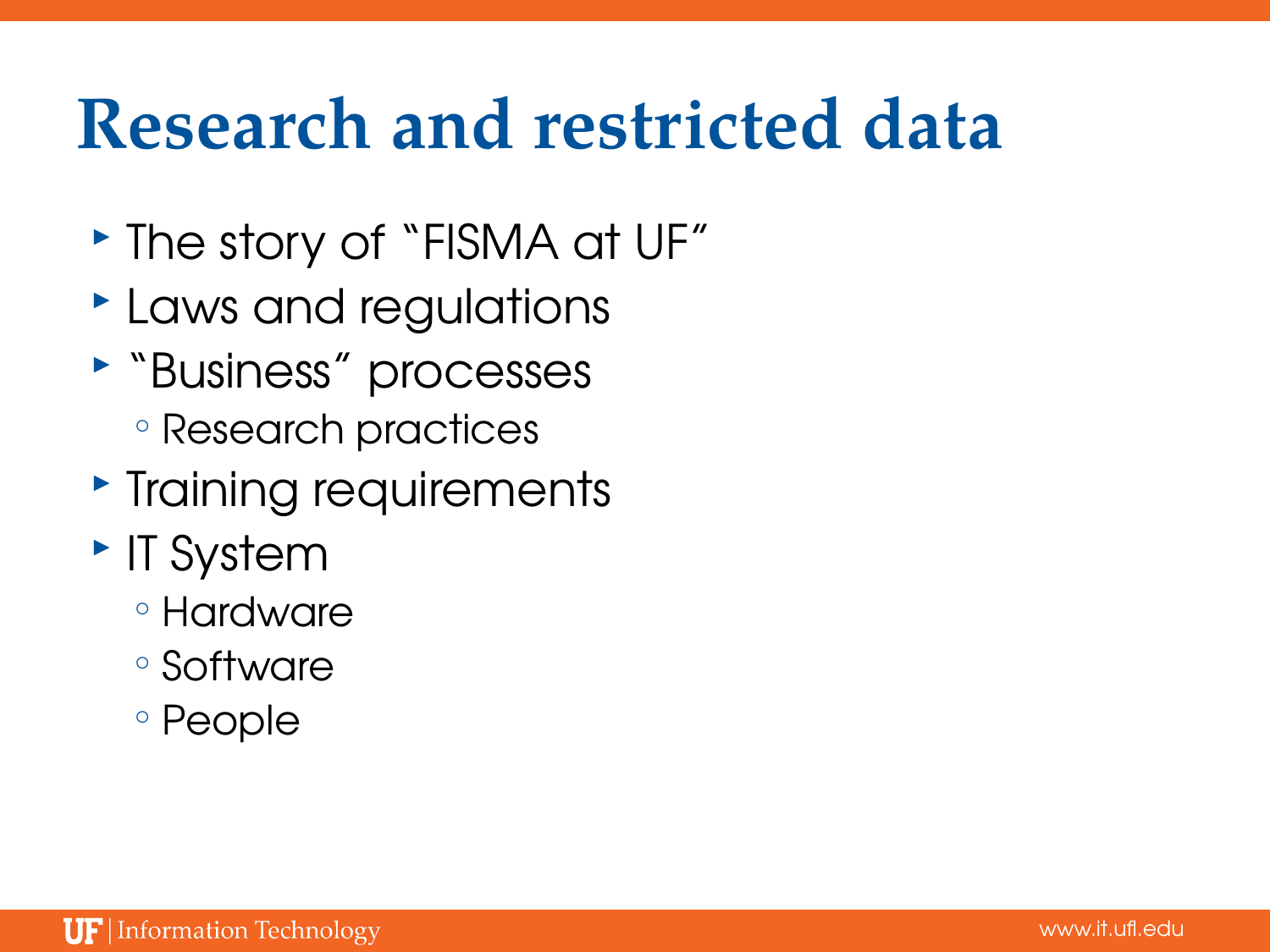

# Research and restricted data
The story of “FISMA at UF”
Laws and regulations
“Business” processes
Research practices
Training requirements
IT System
Hardware
Software
People